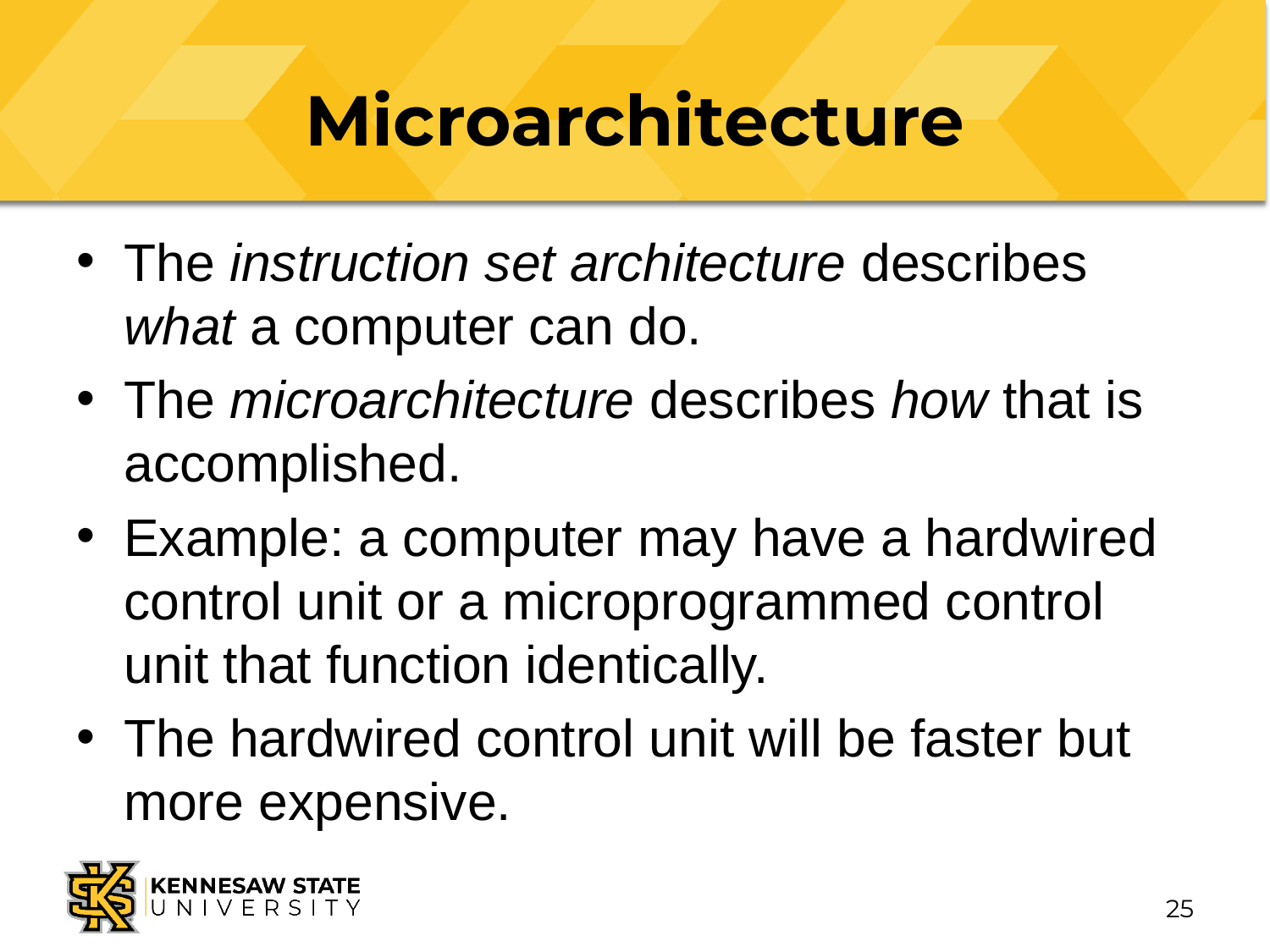

# Microarchitecture
The instruction set architecture describes what a computer can do.
The microarchitecture describes how that is accomplished.
Example: a computer may have a hardwired control unit or a microprogrammed control unit that function identically.
The hardwired control unit will be faster but more expensive.
25